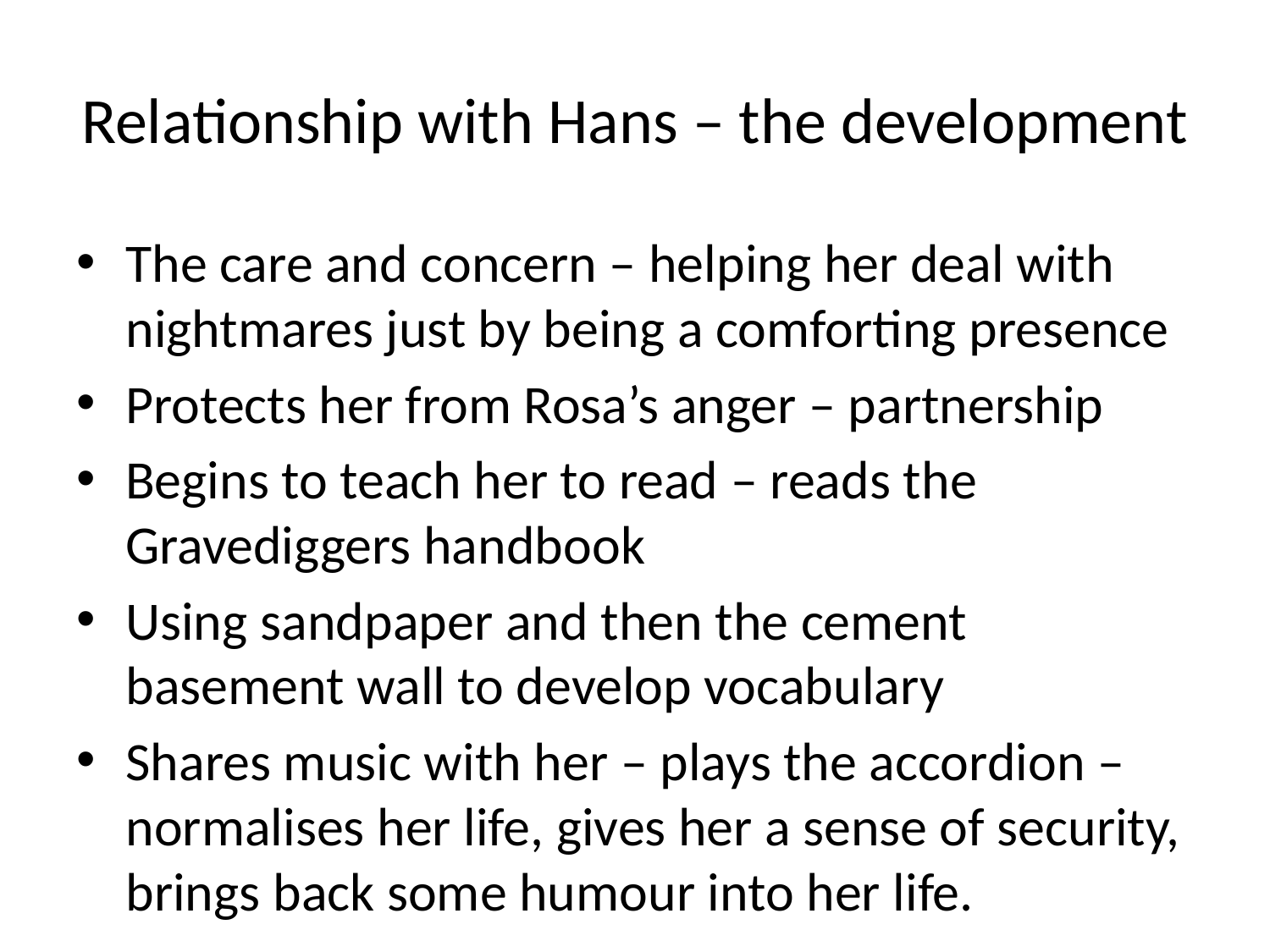

# Relationship with Hans – the development
The care and concern – helping her deal with nightmares just by being a comforting presence
Protects her from Rosa’s anger – partnership
Begins to teach her to read – reads the Gravediggers handbook
Using sandpaper and then the cement basement wall to develop vocabulary
Shares music with her – plays the accordion – normalises her life, gives her a sense of security, brings back some humour into her life.